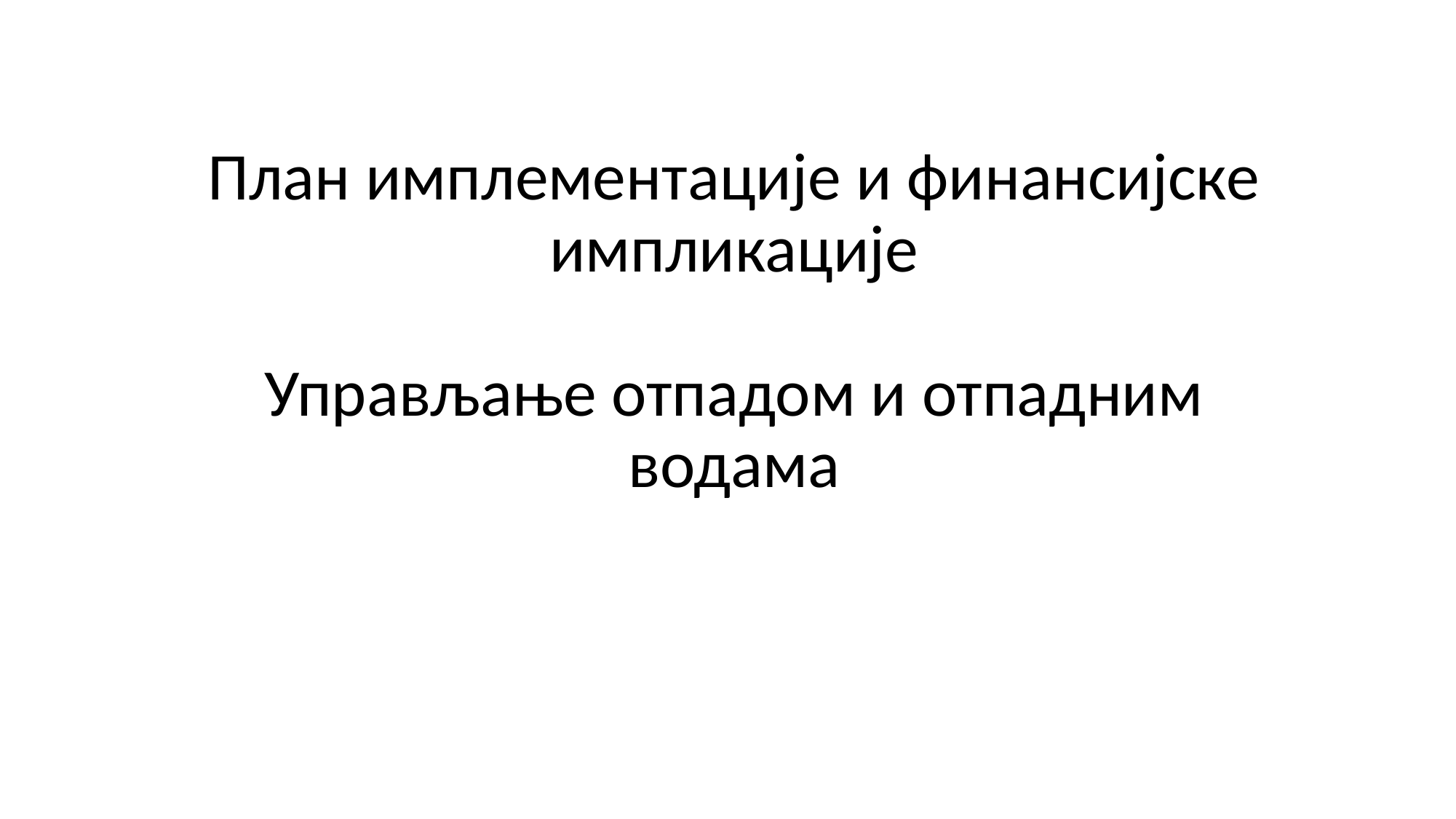

# План имплементације и финансијске импликације Управљање отпадом и отпадним водама